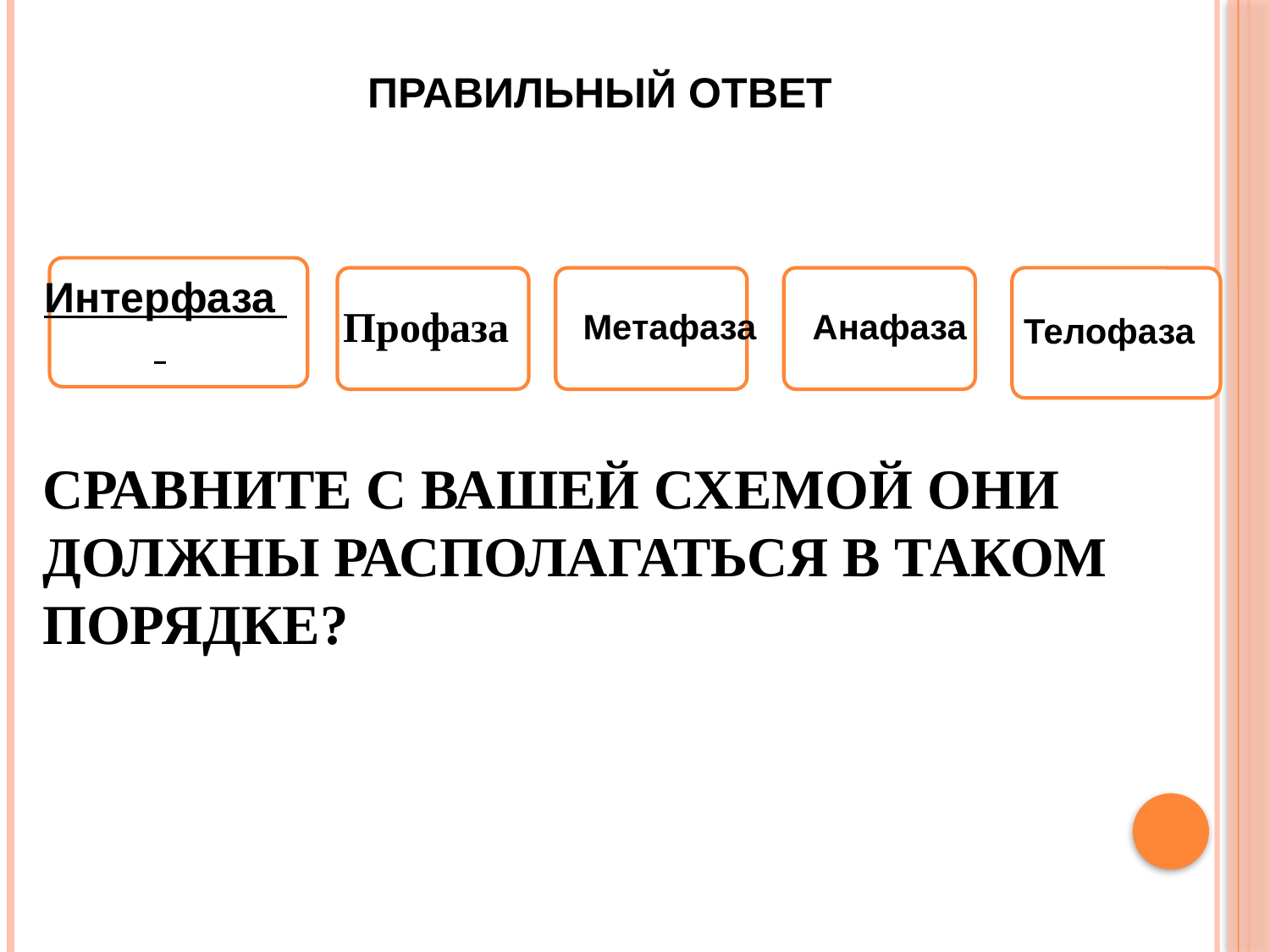

Правильный ответ

Интерфаза

Профаза

Метафаза

Анафаза

Телофаза
Сравните с вашей схемой они должны располагаться в таком порядке?